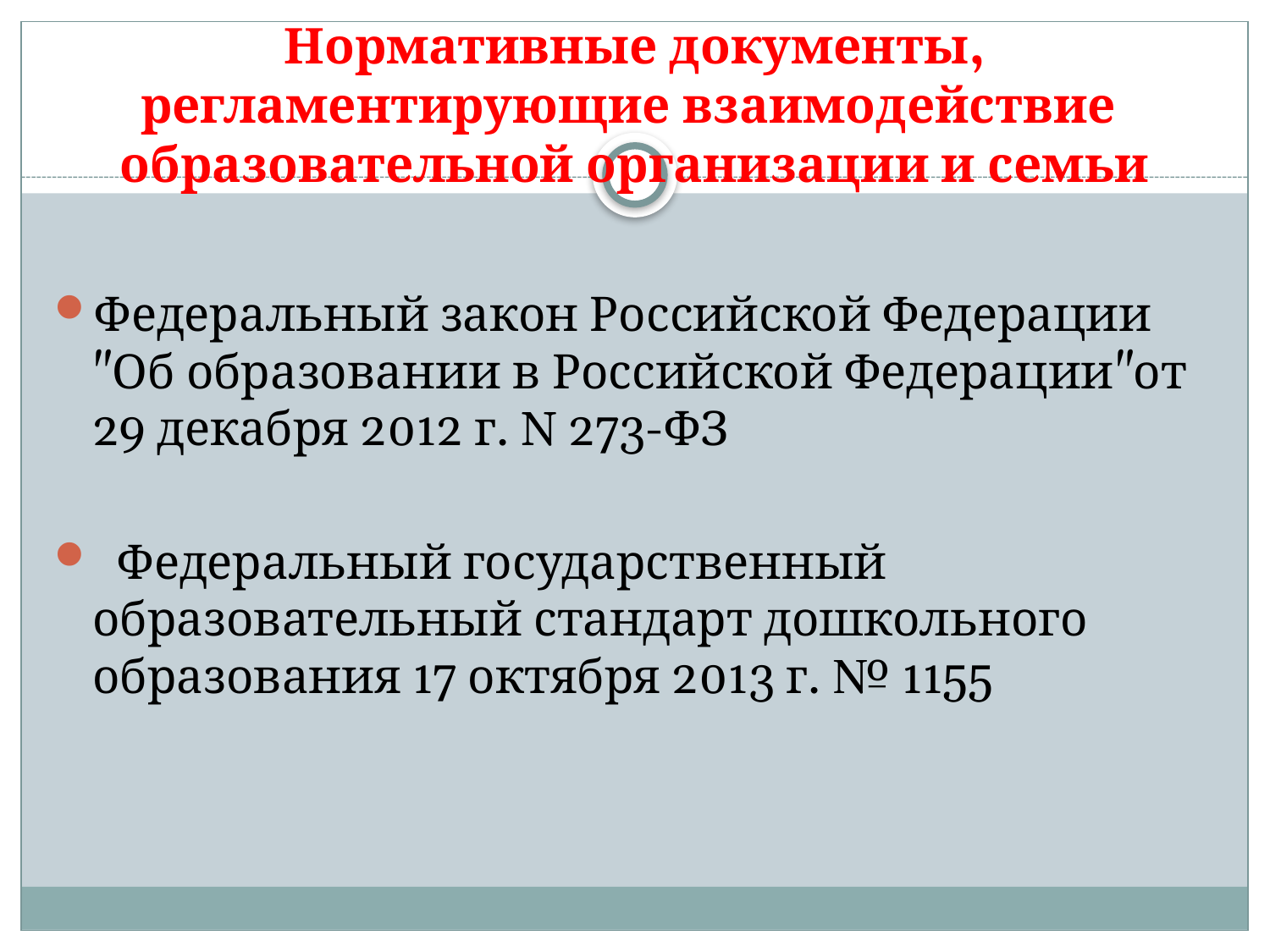

# Нормативные документы, регламентирующие взаимодействие образовательной организации и семьи
Федеральный закон Российской Федерации "Об образовании в Российской Федерации"от 29 декабря 2012 г. N 273-ФЗ

  Федеральный государственный образовательный стандарт дошкольного образования 17 октября 2013 г. № 1155